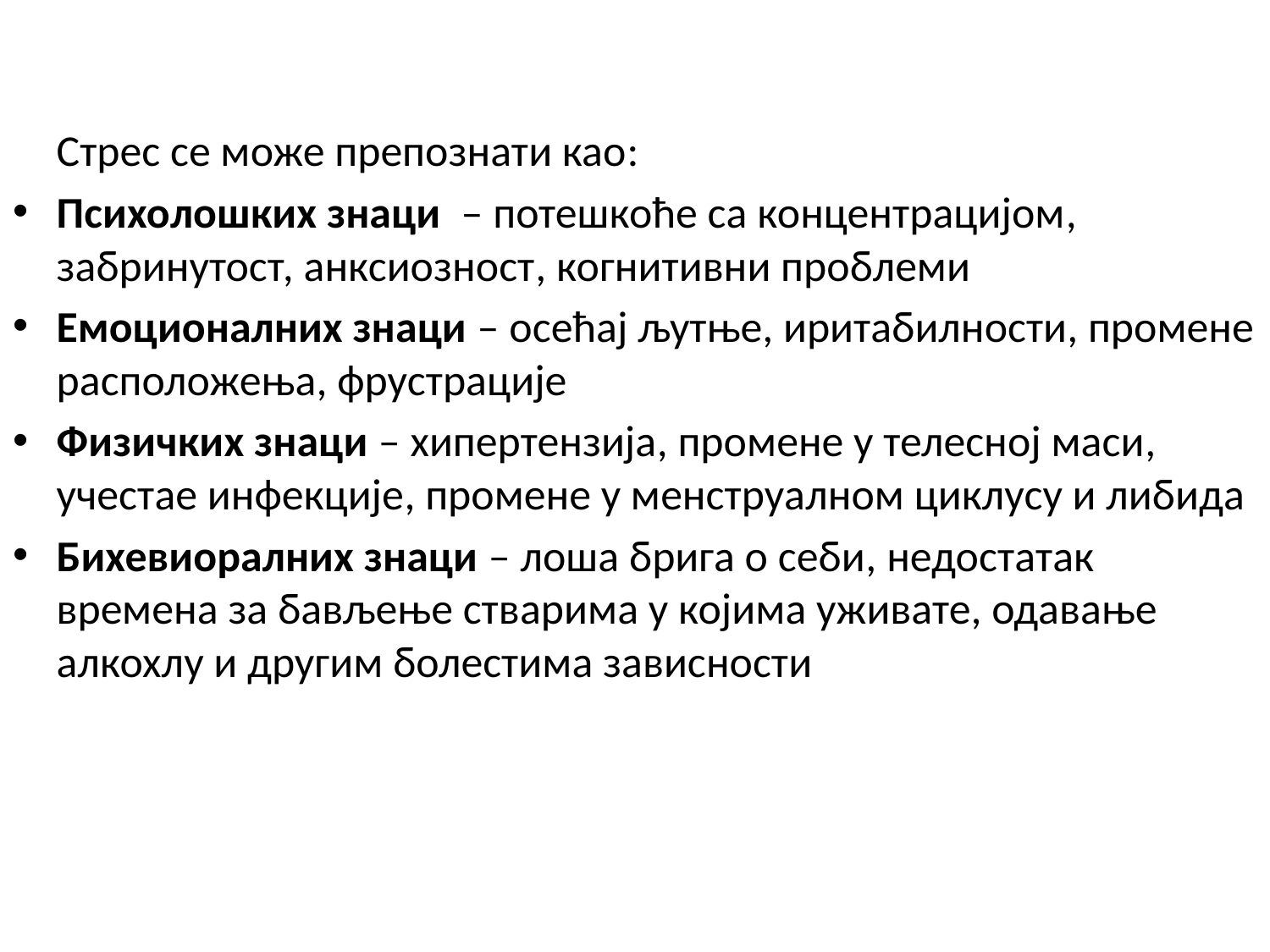

Стрес се може препознати као:
Психолошких знаци  – потешкоће са концентрацијом, забринутост, анксиозност, когнитивни проблеми
Емоционалних знаци – осећај љутње, иритабилности, промене расположења, фрустрације
Физичких знаци – хипертензија, промене у телесној маси, учестае инфекције, промене у менструалном циклусу и либида
Бихевиоралних знаци – лоша брига о себи, недостатак времена за бављење стварима у којима уживате, одавање алкохлу и другим болестима зависности